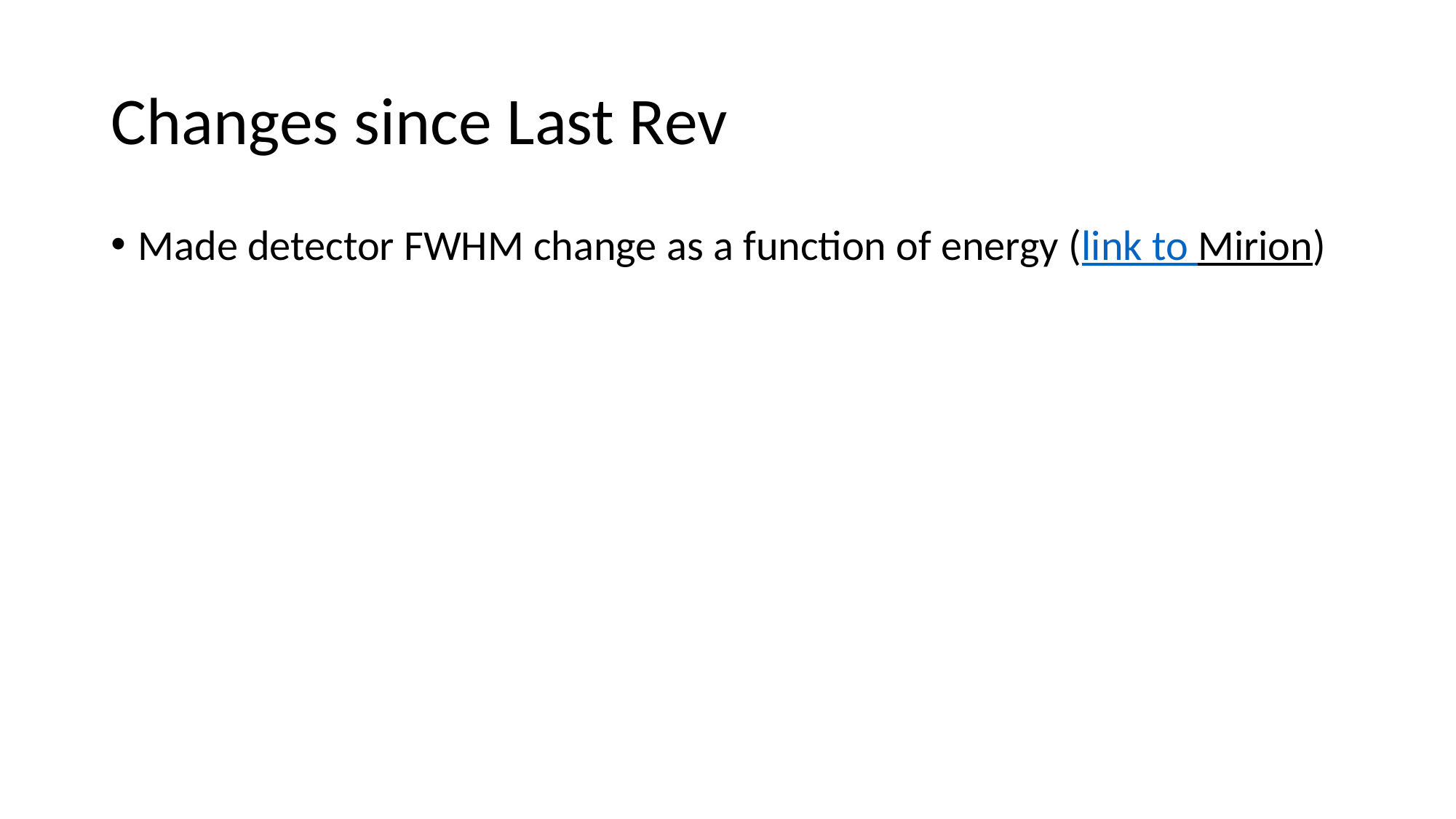

# Changes since Last Rev
Made detector FWHM change as a function of energy (link to Mirion)